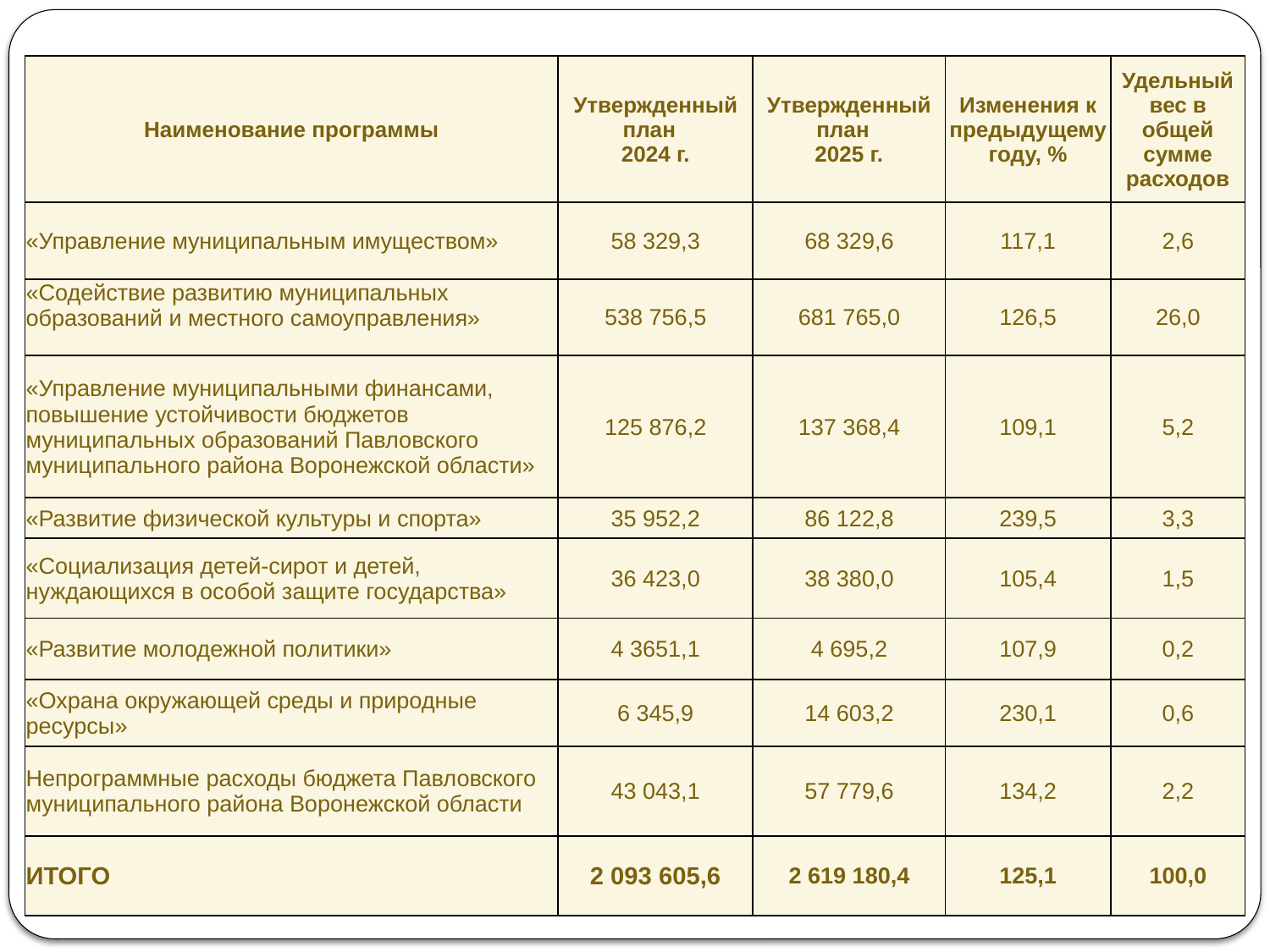

| Наименование программы | Утвержденный план 2024 г. | Утвержденный план 2025 г. | Изменения к предыдущему году, % | Удельный вес в общей сумме расходов |
| --- | --- | --- | --- | --- |
| «Управление муниципальным имуществом» | 58 329,3 | 68 329,6 | 117,1 | 2,6 |
| «Содействие развитию муниципальных образований и местного самоуправления» | 538 756,5 | 681 765,0 | 126,5 | 26,0 |
| «Управление муниципальными финансами, повышение устойчивости бюджетов муниципальных образований Павловского муниципального района Воронежской области» | 125 876,2 | 137 368,4 | 109,1 | 5,2 |
| «Развитие физической культуры и спорта» | 35 952,2 | 86 122,8 | 239,5 | 3,3 |
| «Социализация детей-сирот и детей, нуждающихся в особой защите государства» | 36 423,0 | 38 380,0 | 105,4 | 1,5 |
| «Развитие молодежной политики» | 4 3651,1 | 4 695,2 | 107,9 | 0,2 |
| «Охрана окружающей среды и природные ресурсы» | 6 345,9 | 14 603,2 | 230,1 | 0,6 |
| Непрограммные расходы бюджета Павловского муниципального района Воронежской области | 43 043,1 | 57 779,6 | 134,2 | 2,2 |
| ИТОГО | 2 093 605,6 | 2 619 180,4 | 125,1 | 100,0 |